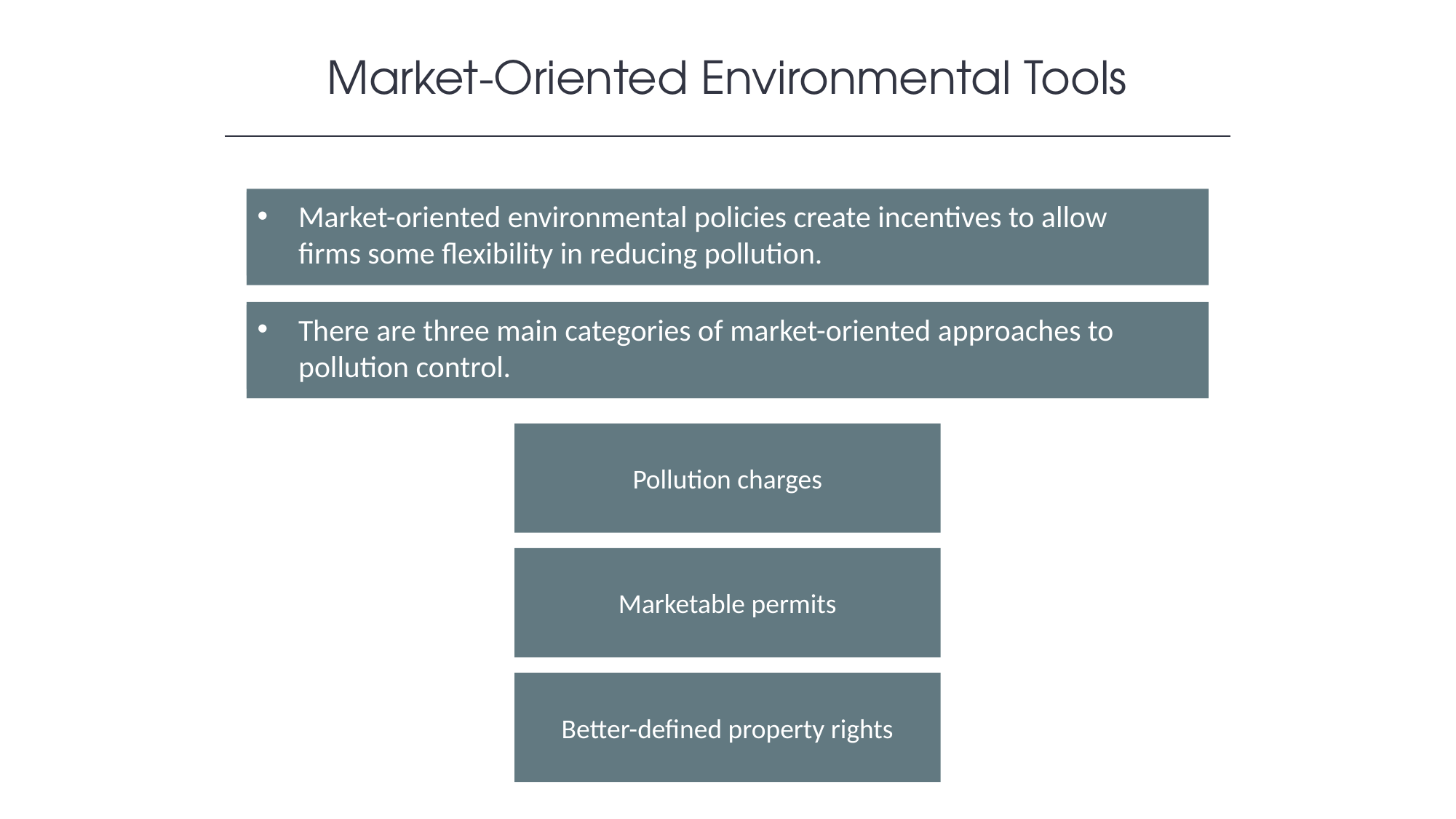

Market-Oriented Environmental Tools

Market-oriented environmental policies create incentives to allow firms some flexibility in reducing pollution.

There are three main categories of market-oriented approaches to pollution control.
Pollution charges
Marketable permits
Better-defined property rights